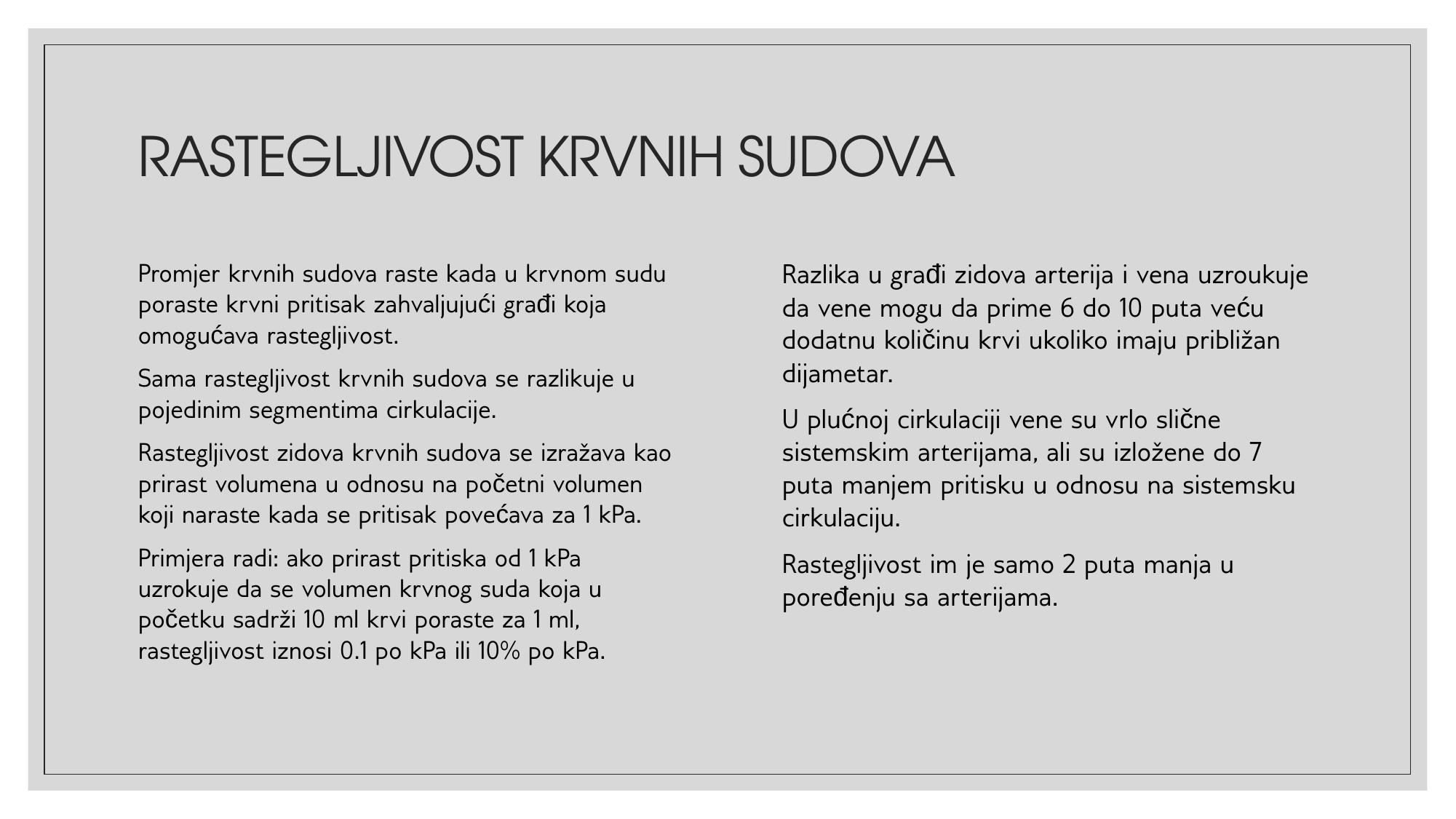

# RASTEGLJIVOST KRVNIH SUDOVA
Promjer krvnih sudova raste kada u krvnom sudu poraste krvni pritisak zahvaljujući građi koja omogućava rastegljivost.
Sama rastegljivost krvnih sudova se razlikuje u pojedinim segmentima cirkulacije.
Rastegljivost zidova krvnih sudova se izražava kao prirast volumena u odnosu na početni volumen koji naraste kada se pritisak povećava za 1 kPa.
Primjera radi: ako prirast pritiska od 1 kPa uzrokuje da se volumen krvnog suda koja u početku sadrži 10 ml krvi poraste za 1 ml, rastegljivost iznosi 0.1 po kPa ili 10% po kPa.

Razlika u građi zidova arterija i vena uzroukuje da vene mogu da prime 6 do 10 puta veću dodatnu količinu krvi ukoliko imaju približan dijametar.
U plućnoj cirkulaciji vene su vrlo slične sistemskim arterijama, ali su izložene do 7 puta manjem pritisku u odnosu na sistemsku cirkulaciju.
Rastegljivost im je samo 2 puta manja u poređenju sa arterijama.